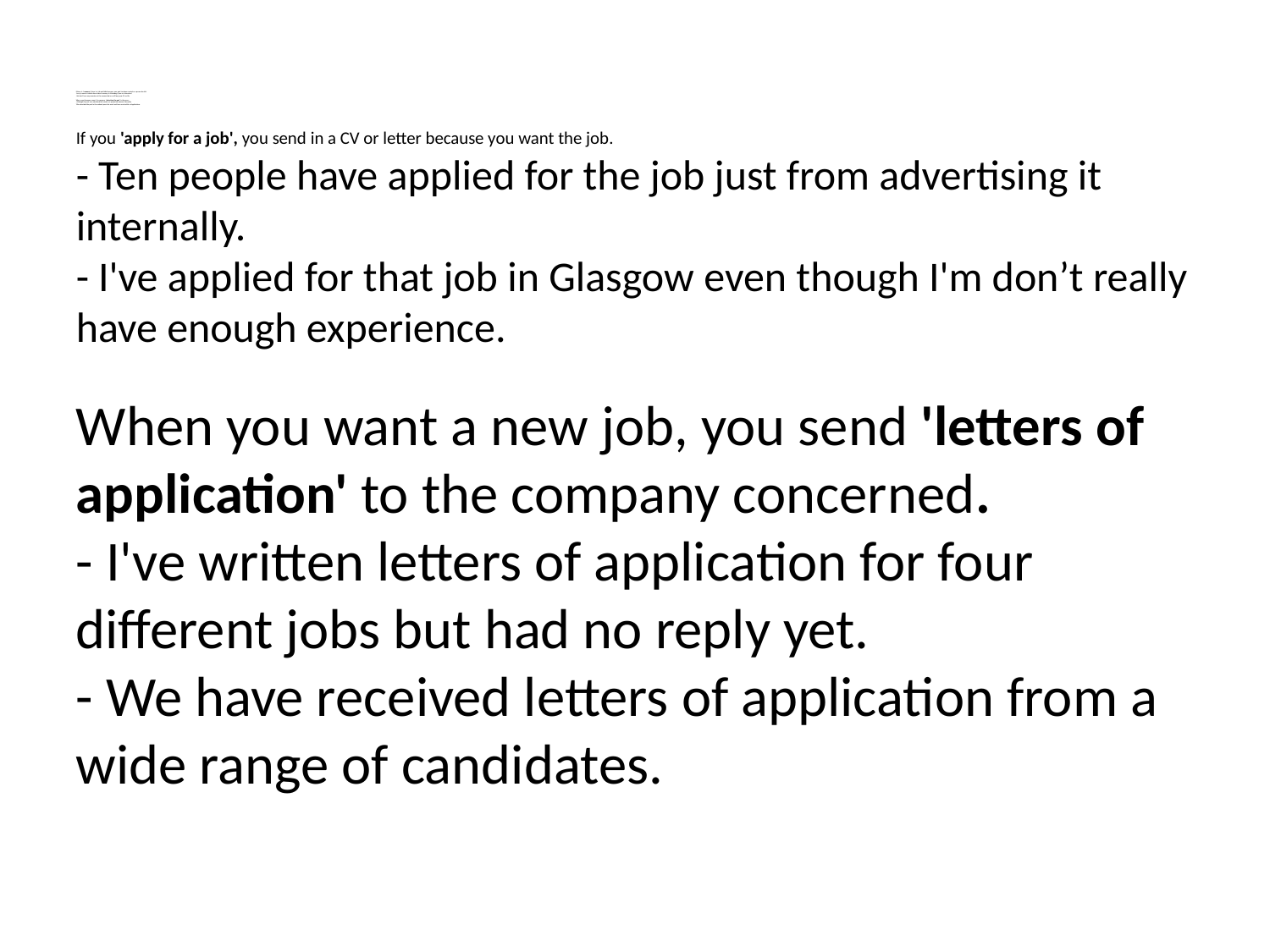

If there is 'a vacancy', there is a job available because a new post has been created or a person has left.
- Larry's move to London has created a vacancy in Marketing if you are interested.
- We don’t have any vacancies at the moment but we will keep your CV on file.

When a post becomes vacant, the company 'advertises the post' in the press.
- Although the post was advertised last month, we promoted someone internally.
We advertised the post in the national press last week and have received lots of applications.

If you 'apply for a job', you send in a CV or letter because you want the job.
- Ten people have applied for the job just from advertising it internally.
- I've applied for that job in Glasgow even though I'm don’t really have enough experience.

When you want a new job, you send 'letters of application' to the company concerned.
- I've written letters of application for four different jobs but had no reply yet.
- We have received letters of application from a wide range of candidates.